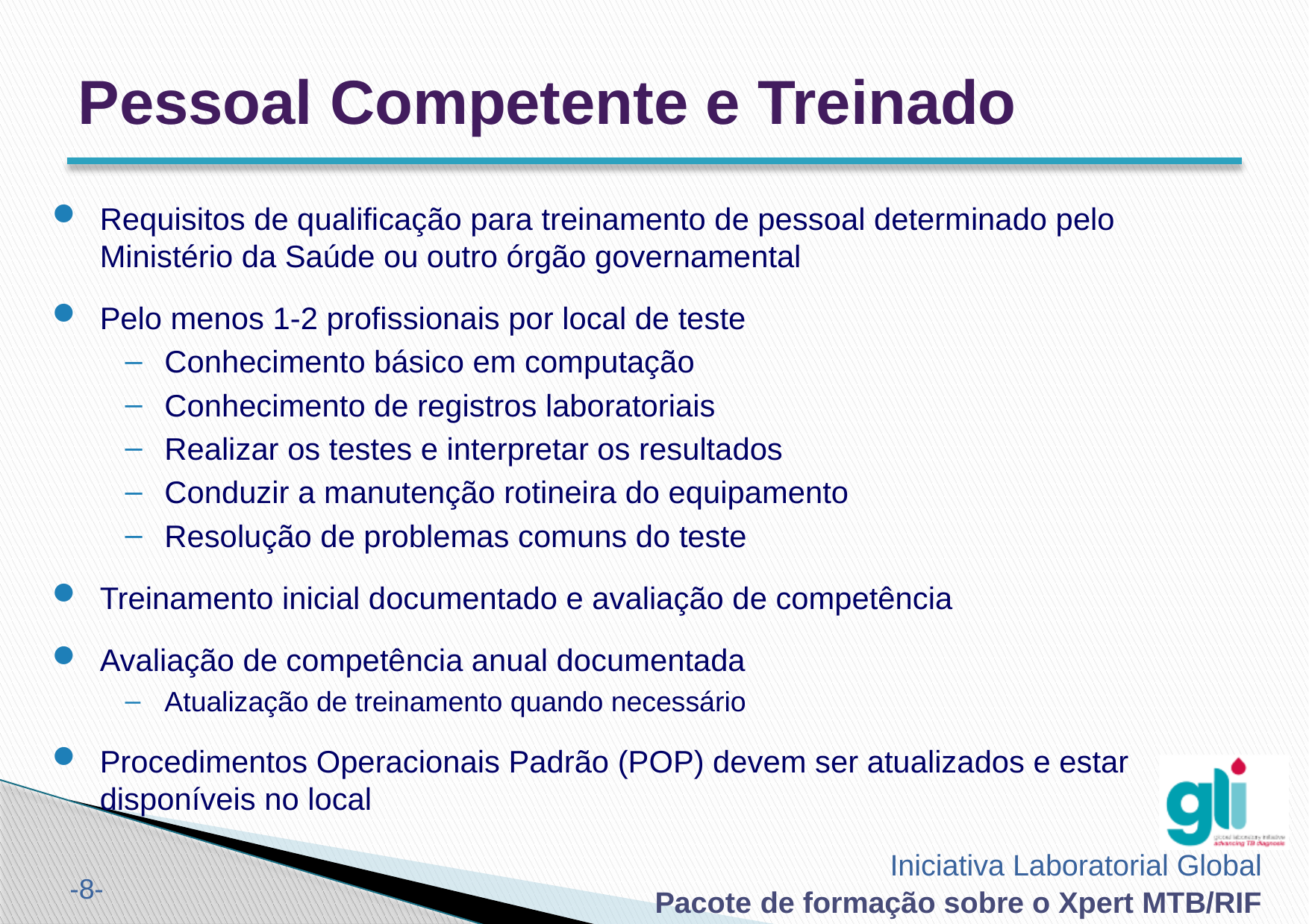

# Pessoal Competente e Treinado
Requisitos de qualificação para treinamento de pessoal determinado pelo Ministério da Saúde ou outro órgão governamental
Pelo menos 1-2 profissionais por local de teste
Conhecimento básico em computação
Conhecimento de registros laboratoriais
Realizar os testes e interpretar os resultados
Conduzir a manutenção rotineira do equipamento
Resolução de problemas comuns do teste
Treinamento inicial documentado e avaliação de competência
Avaliação de competência anual documentada
Atualização de treinamento quando necessário
Procedimentos Operacionais Padrão (POP) devem ser atualizados e estar disponíveis no local